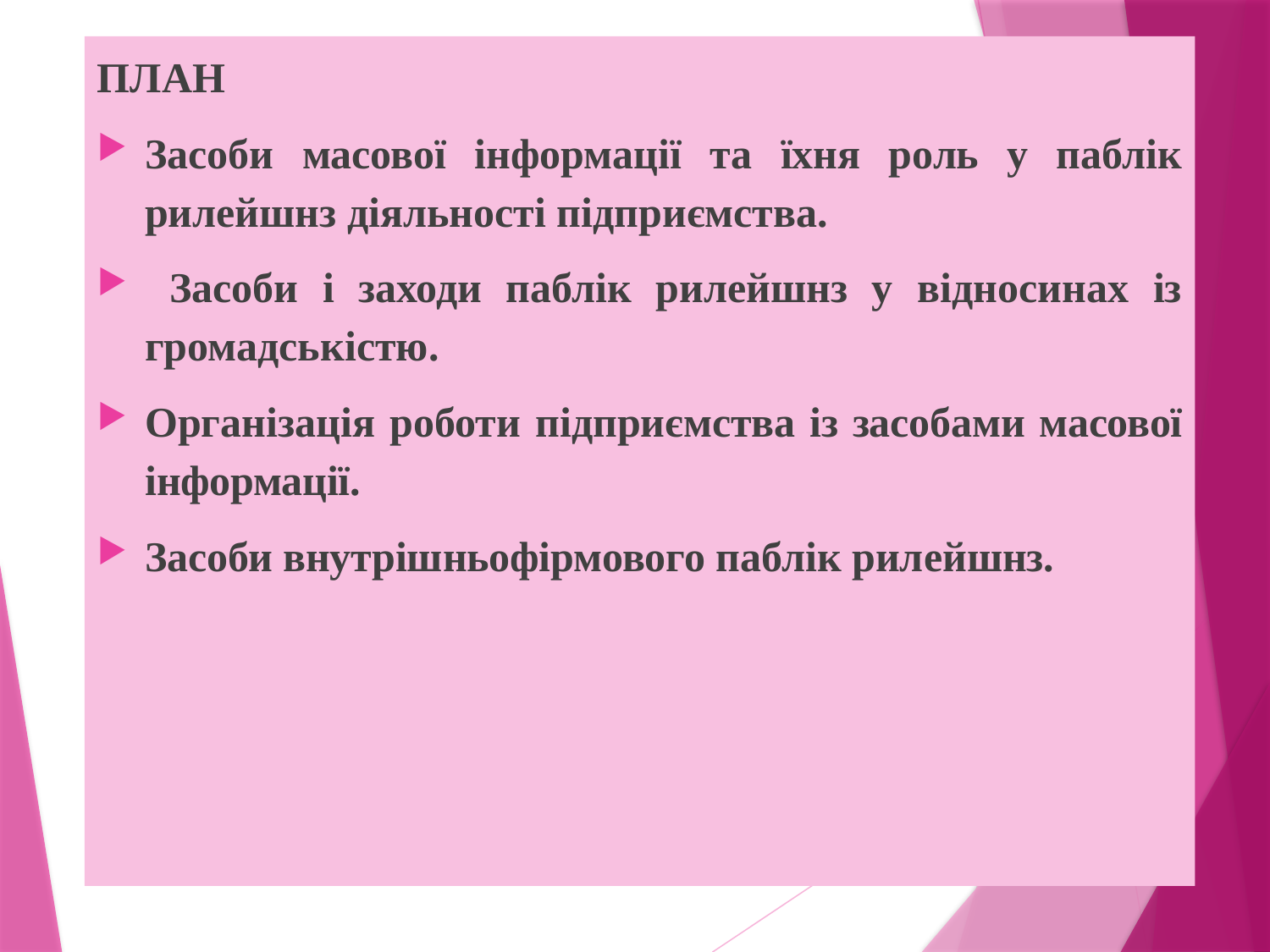

ПЛАН
Засоби масової інформації та їхня роль у паблік рилейшнз діяльності підприємства.
 Засоби і заходи паблік рилейшнз у відносинах із громадськістю.
Організація роботи підприємства із засобами масової інформації.
Засоби внутрішньофір­мового паблік рилейшнз.